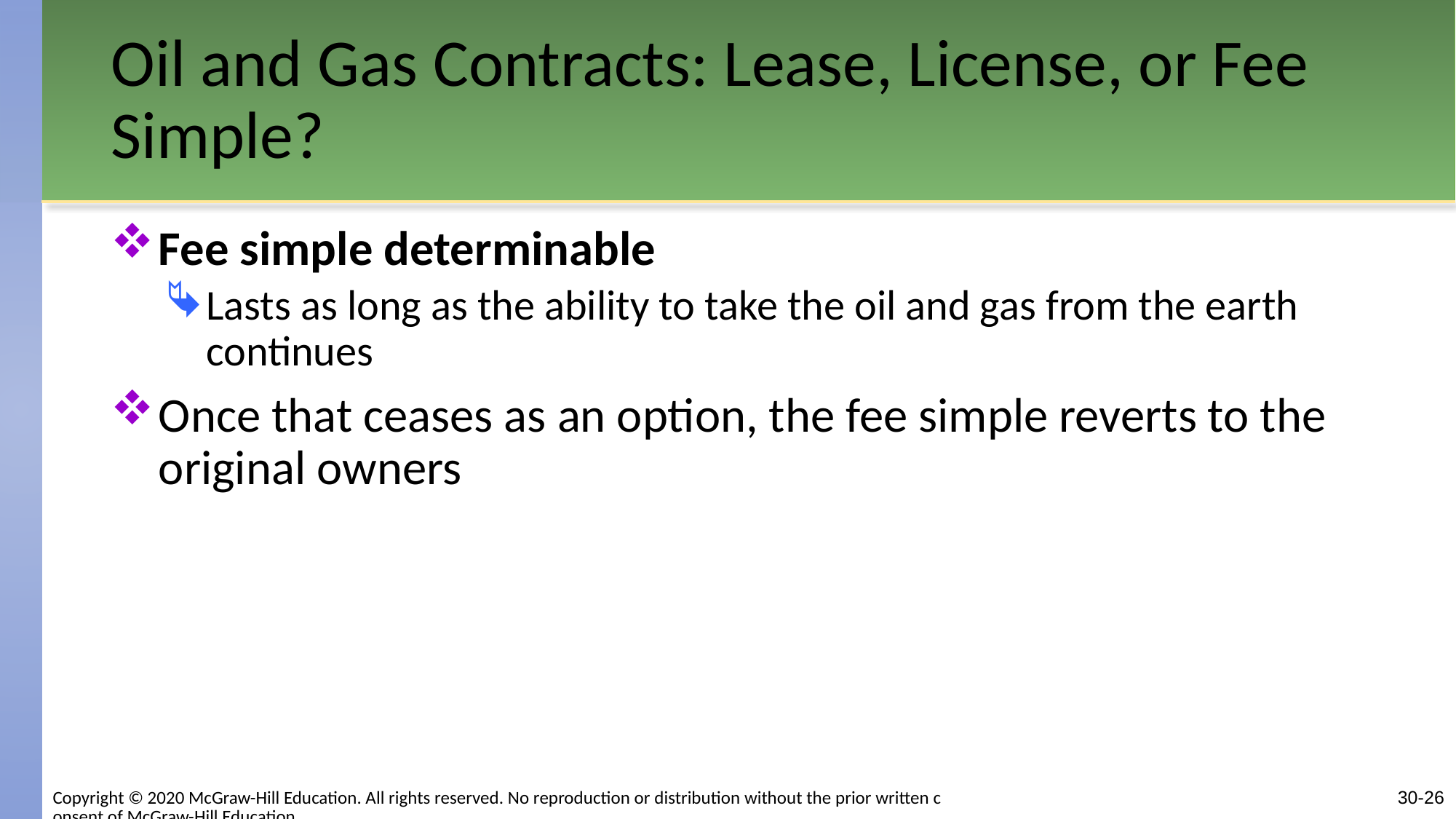

# Oil and Gas Contracts: Lease, License, or Fee Simple?
Fee simple determinable
Lasts as long as the ability to take the oil and gas from the earth continues
Once that ceases as an option, the fee simple reverts to the original owners
Copyright © 2020 McGraw-Hill Education. All rights reserved. No reproduction or distribution without the prior written consent of McGraw-Hill Education.
30-26